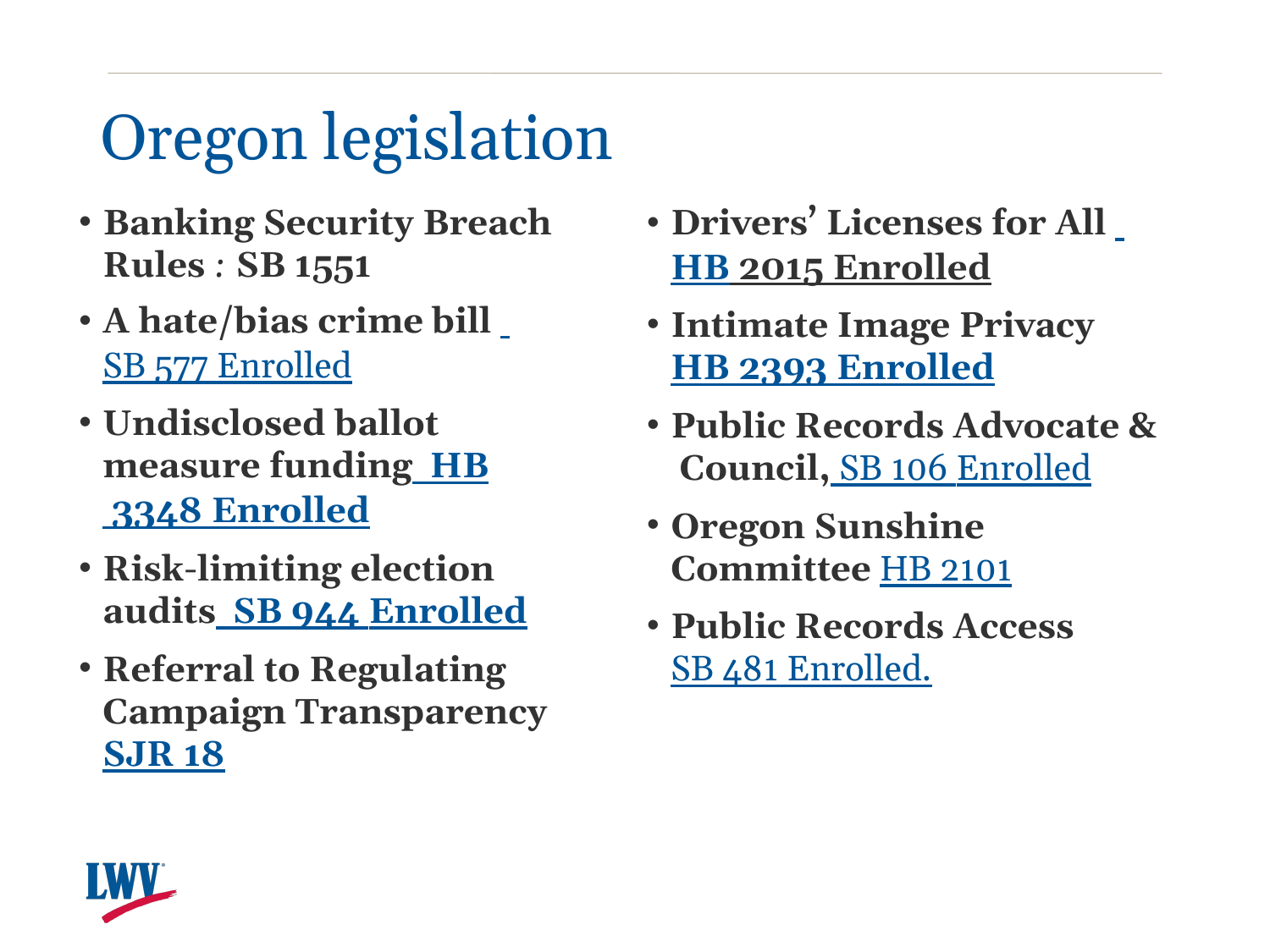

# Oregon legislation
Banking Security Breach Rules : SB 1551
A hate/bias crime bill  SB 577 Enrolled
Undisclosed ballot measure funding  HB 3348 Enrolled
Risk-limiting election audits  SB 944 Enrolled
Referral to Regulating Campaign Transparency SJR 18

Drivers’ Licenses for All  HB 2015 Enrolled
Intimate Image Privacy HB 2393 Enrolled
Public Records Advocate &  Council, SB 106 Enrolled
Oregon Sunshine Committee HB 2101
Public Records Access SB 481 Enrolled.